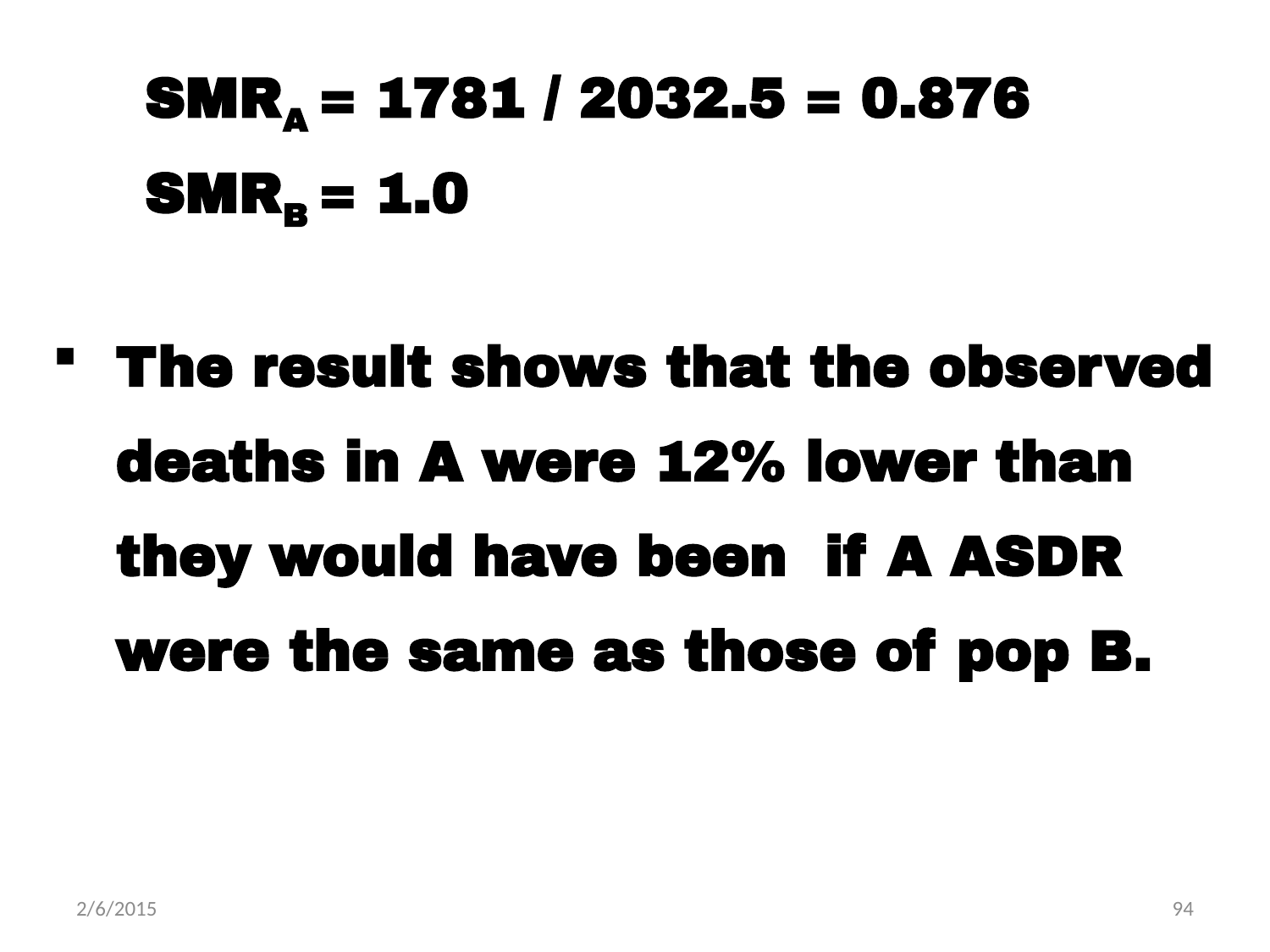

SMRA = 1781 / 2032.5 = 0.876
SMRB = 1.0
The result shows that the observed deaths in A were 12% lower than they would have been  if A ASDR were the same as those of pop B.
2/6/2015
94